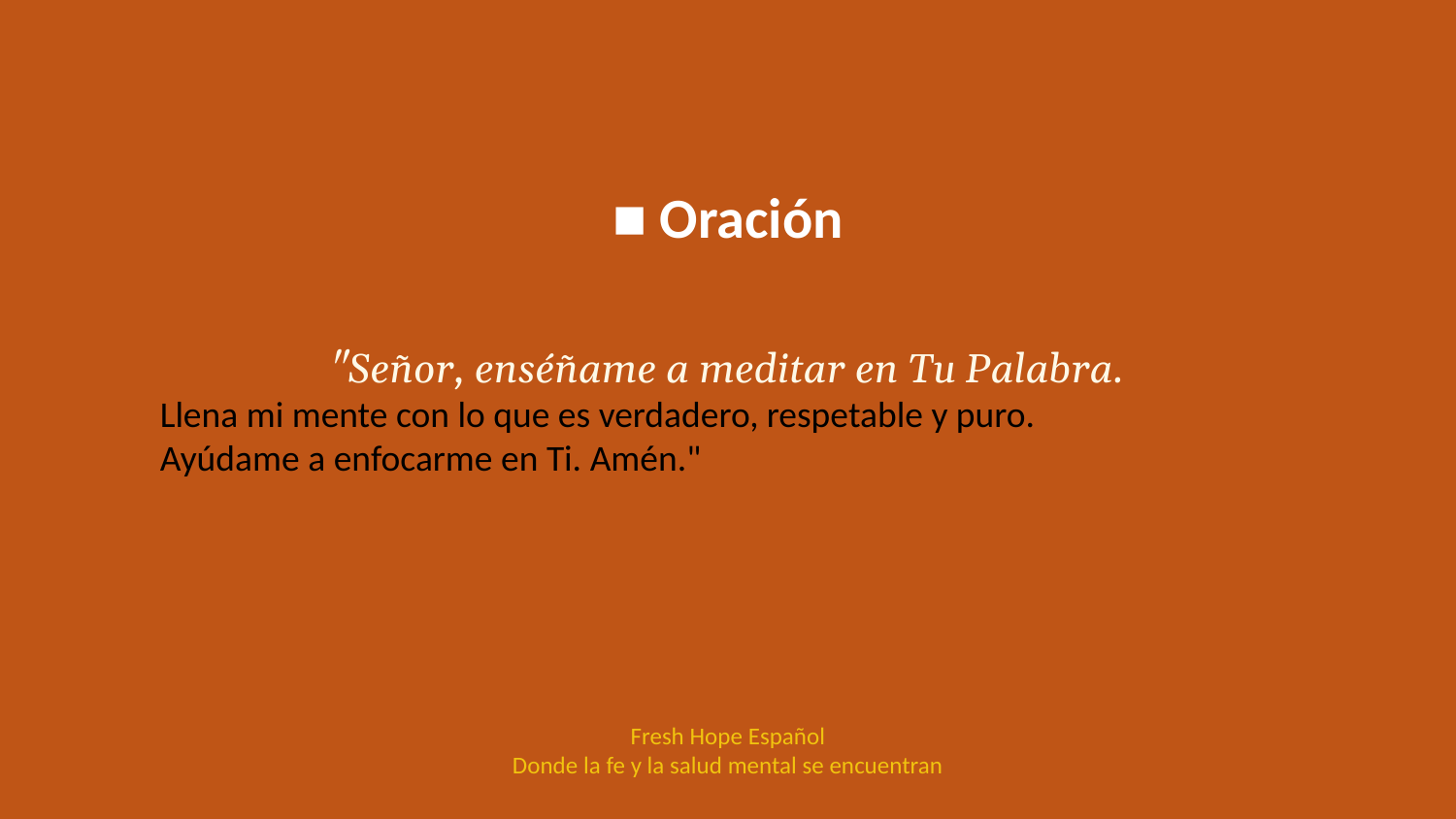

■ Oración
"Señor, enséñame a meditar en Tu Palabra.
Llena mi mente con lo que es verdadero, respetable y puro.
Ayúdame a enfocarme en Ti. Amén."
Fresh Hope Español
Donde la fe y la salud mental se encuentran